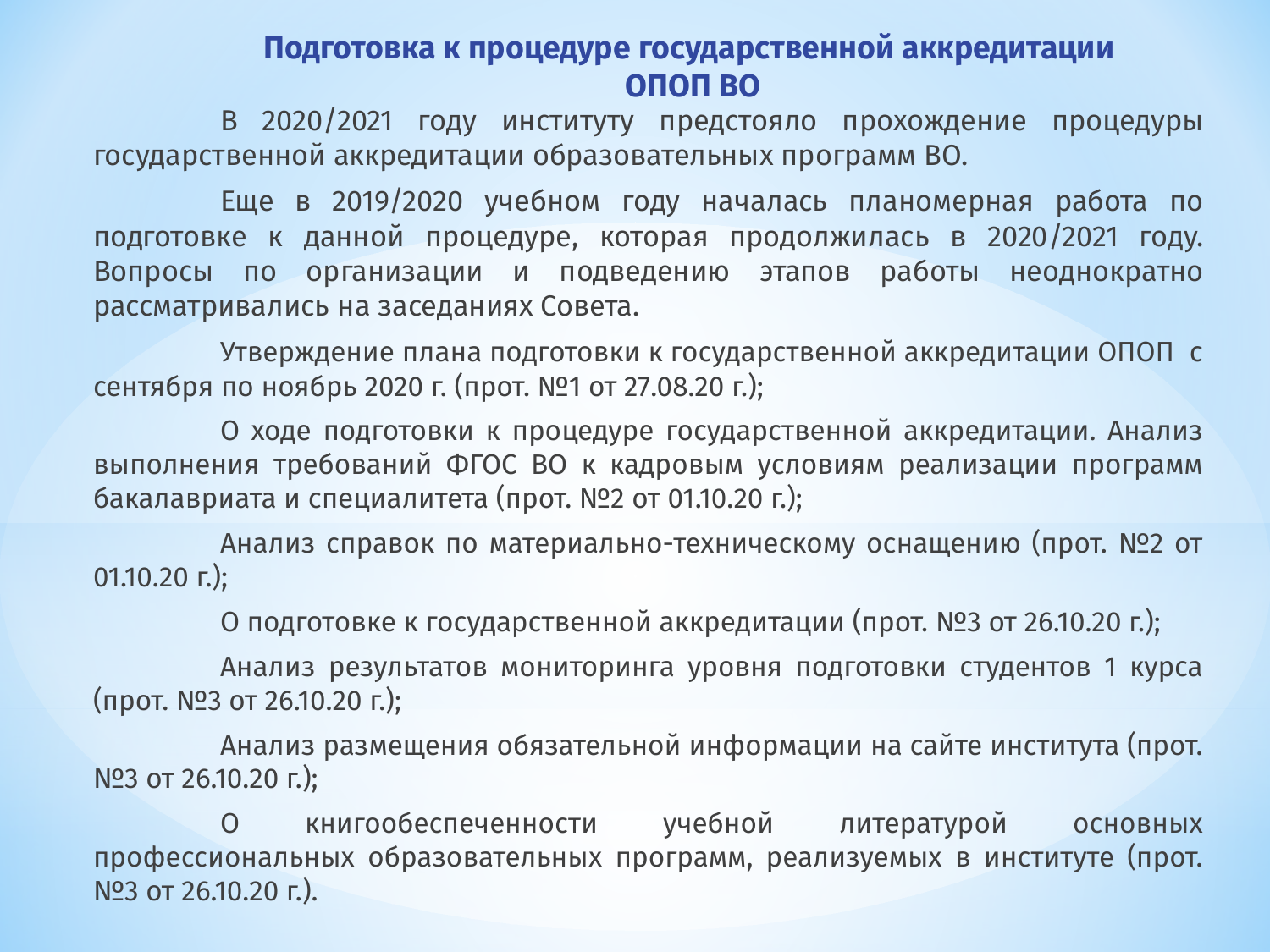

# Подготовка к процедуре государственной аккредитации ОПОП ВО
	В 2020/2021 году институту предстояло прохождение процедуры государственной аккредитации образовательных программ ВО.
	Еще в 2019/2020 учебном году началась планомерная работа по подготовке к данной процедуре, которая продолжилась в 2020/2021 году. Вопросы по организации и подведению этапов работы неоднократно рассматривались на заседаниях Совета.
	Утверждение плана подготовки к государственной аккредитации ОПОП  с сентября по ноябрь 2020 г. (прот. №1 от 27.08.20 г.);
	О ходе подготовки к процедуре государственной аккредитации. Анализ выполнения требований ФГОС ВО к кадровым условиям реализации программ бакалавриата и специалитета (прот. №2 от 01.10.20 г.);
	Анализ справок по материально-техническому оснащению (прот. №2 от 01.10.20 г.);
	О подготовке к государственной аккредитации (прот. №3 от 26.10.20 г.);
	Анализ результатов мониторинга уровня подготовки студентов 1 курса (прот. №3 от 26.10.20 г.);
	Анализ размещения обязательной информации на сайте института (прот. №3 от 26.10.20 г.);
	О книгообеспеченности учебной литературой основных профессиональных образовательных программ, реализуемых в институте (прот. №3 от 26.10.20 г.).